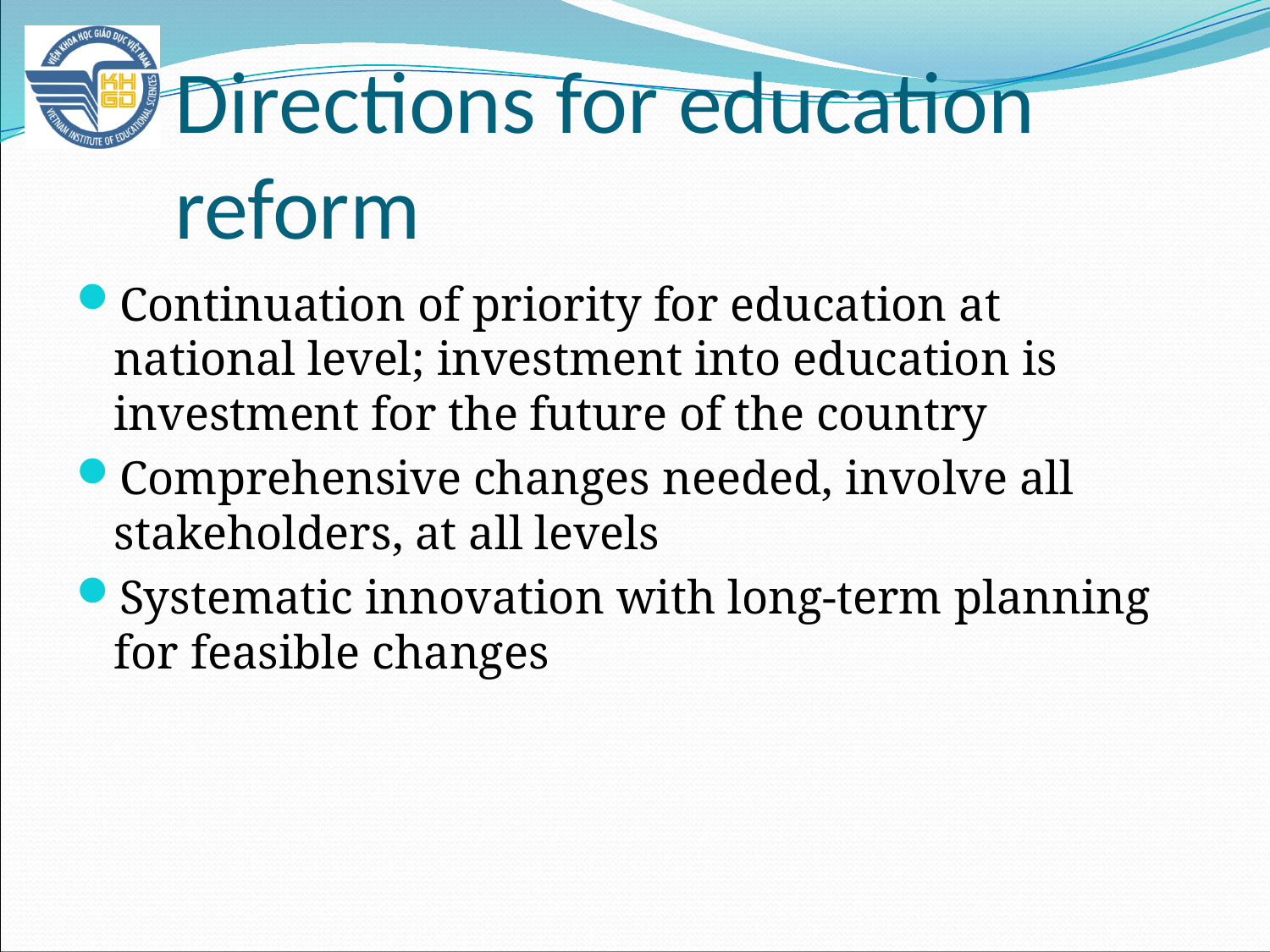

# Directions for education reform
Continuation of priority for education at national level; investment into education is investment for the future of the country
Comprehensive changes needed, involve all stakeholders, at all levels
Systematic innovation with long-term planning for feasible changes